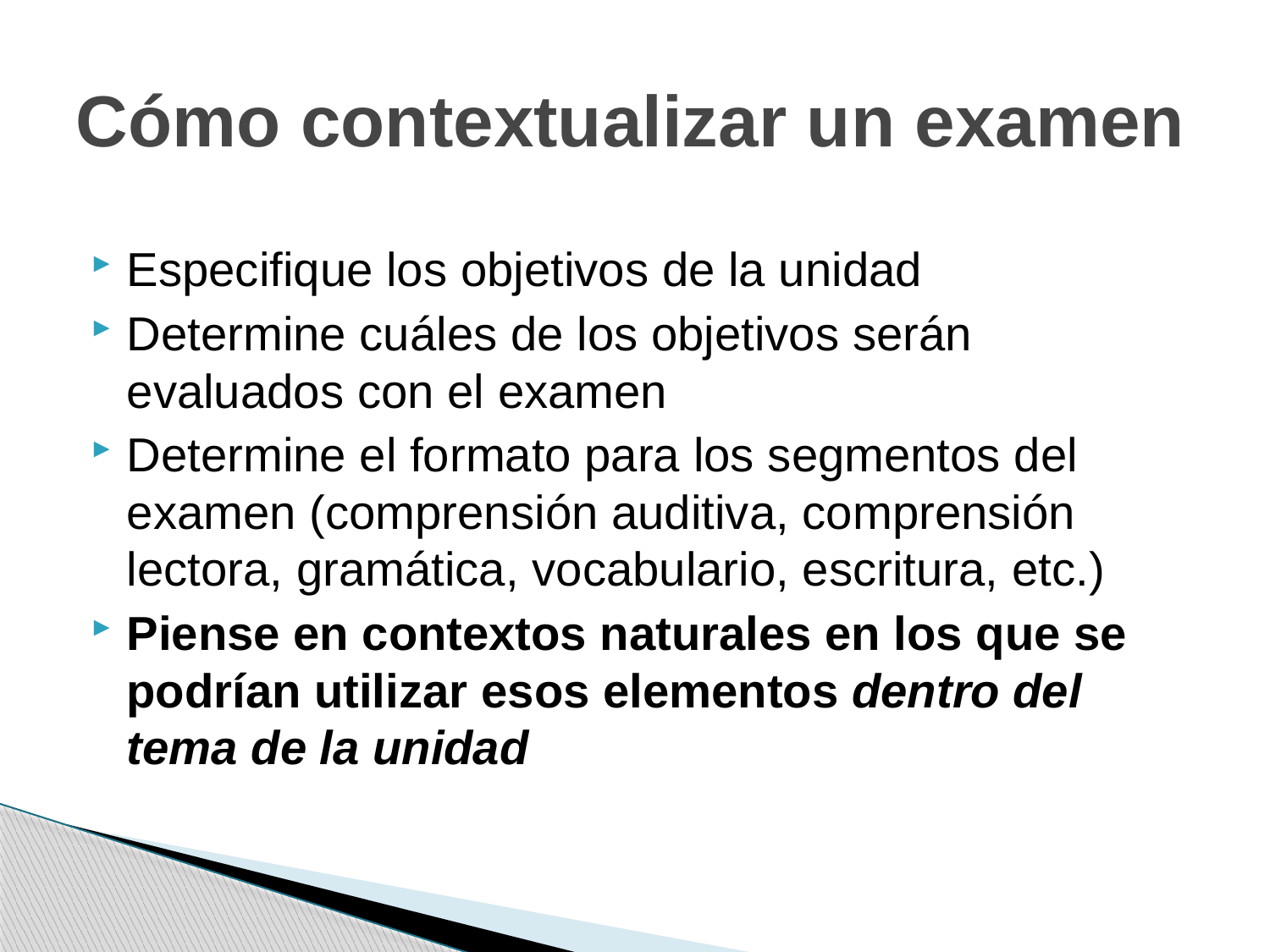

# Cómo contextualizar un examen
Especifique los objetivos de la unidad
Determine cuáles de los objetivos serán evaluados con el examen
Determine el formato para los segmentos del examen (comprensión auditiva, comprensión lectora, gramática, vocabulario, escritura, etc.)
Piense en contextos naturales en los que se podrían utilizar esos elementos dentro del tema de la unidad